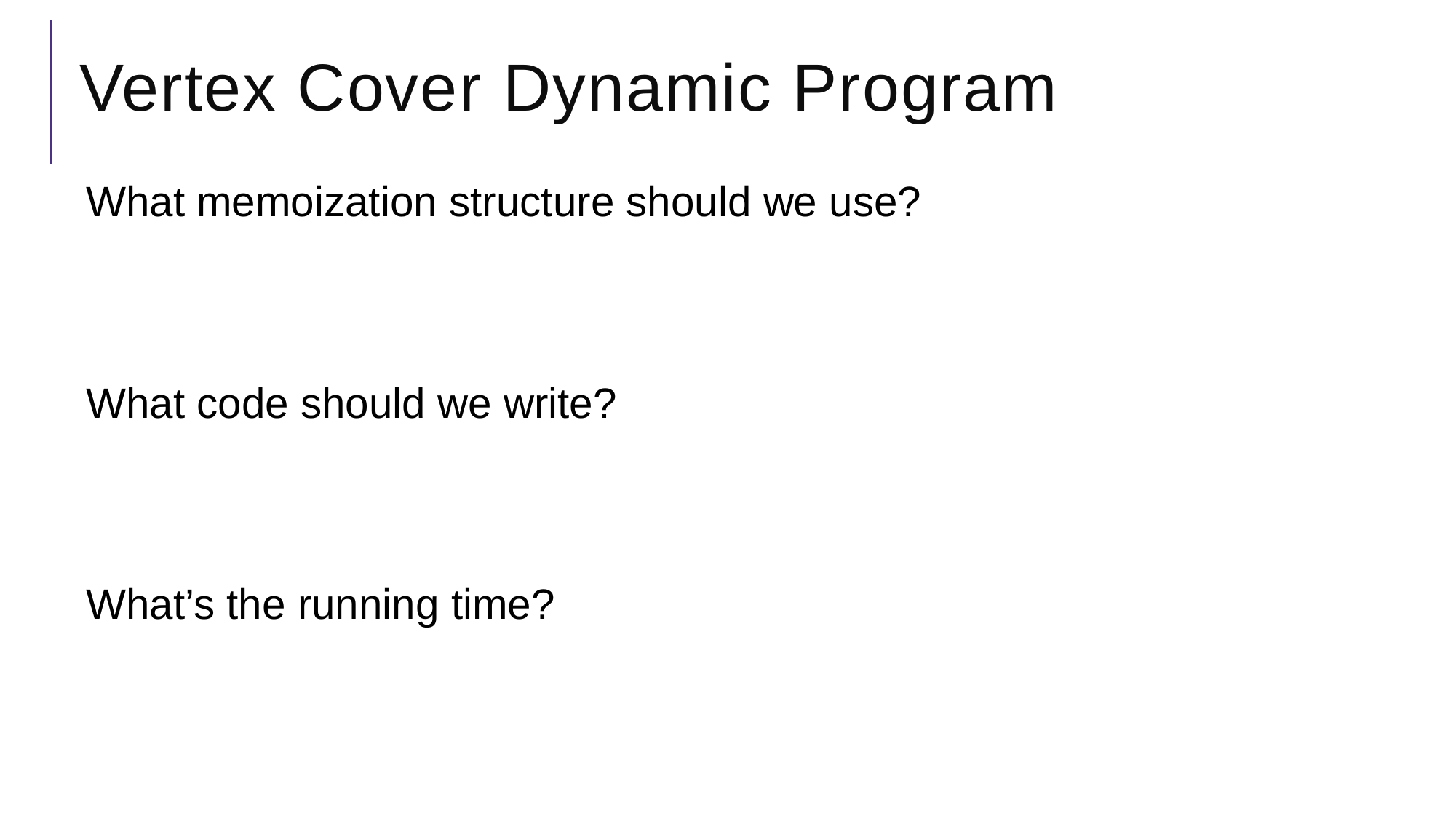

# Vertex Cover Dynamic Program
What memoization structure should we use?

What code should we write?

What’s the running time?